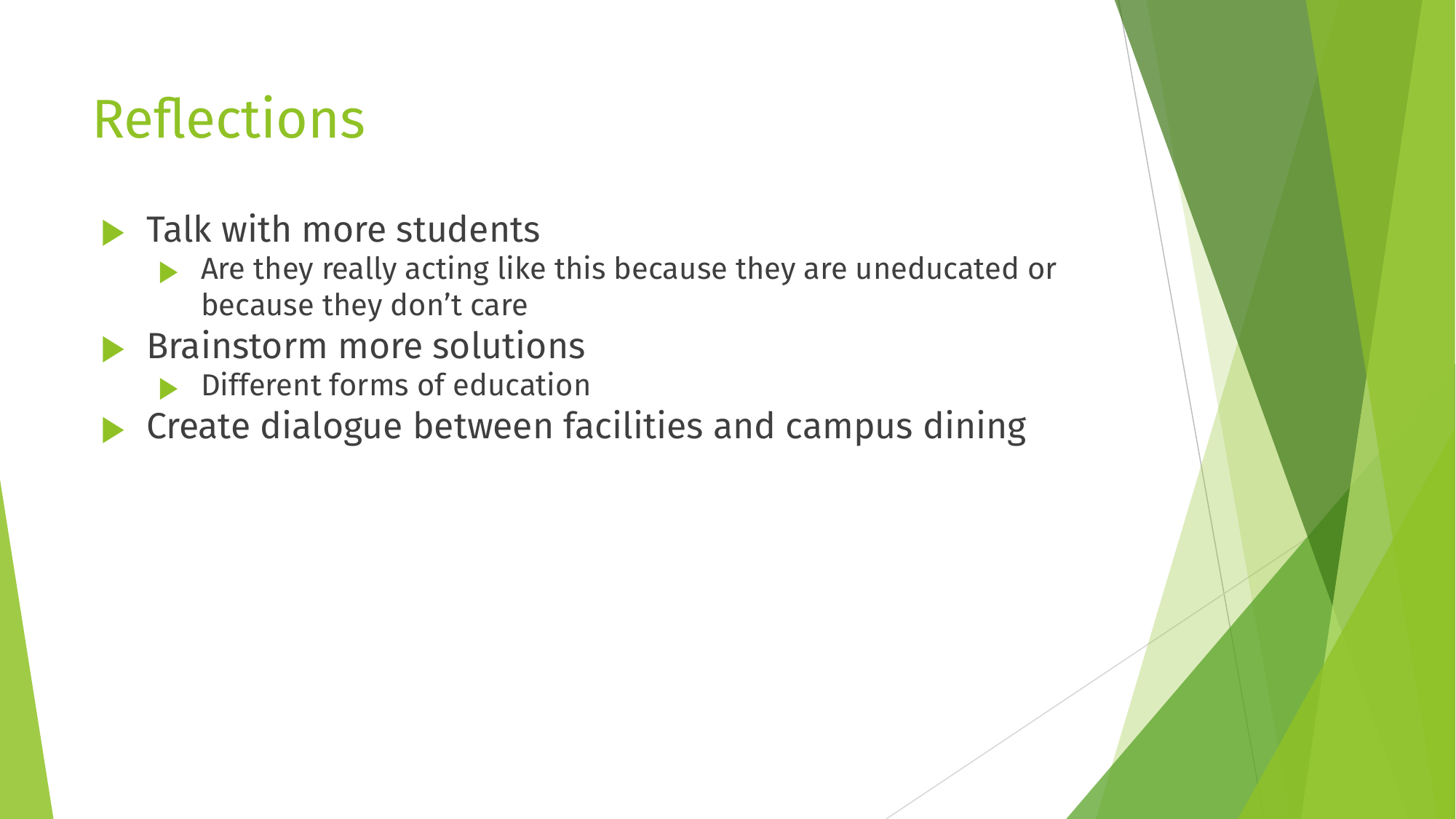

# Reflections

Talk with more students
Are they really acting like this because they are uneducated or because they don’t care
Brainstorm more solutions
Different forms of education
Create dialogue between facilities and campus dining